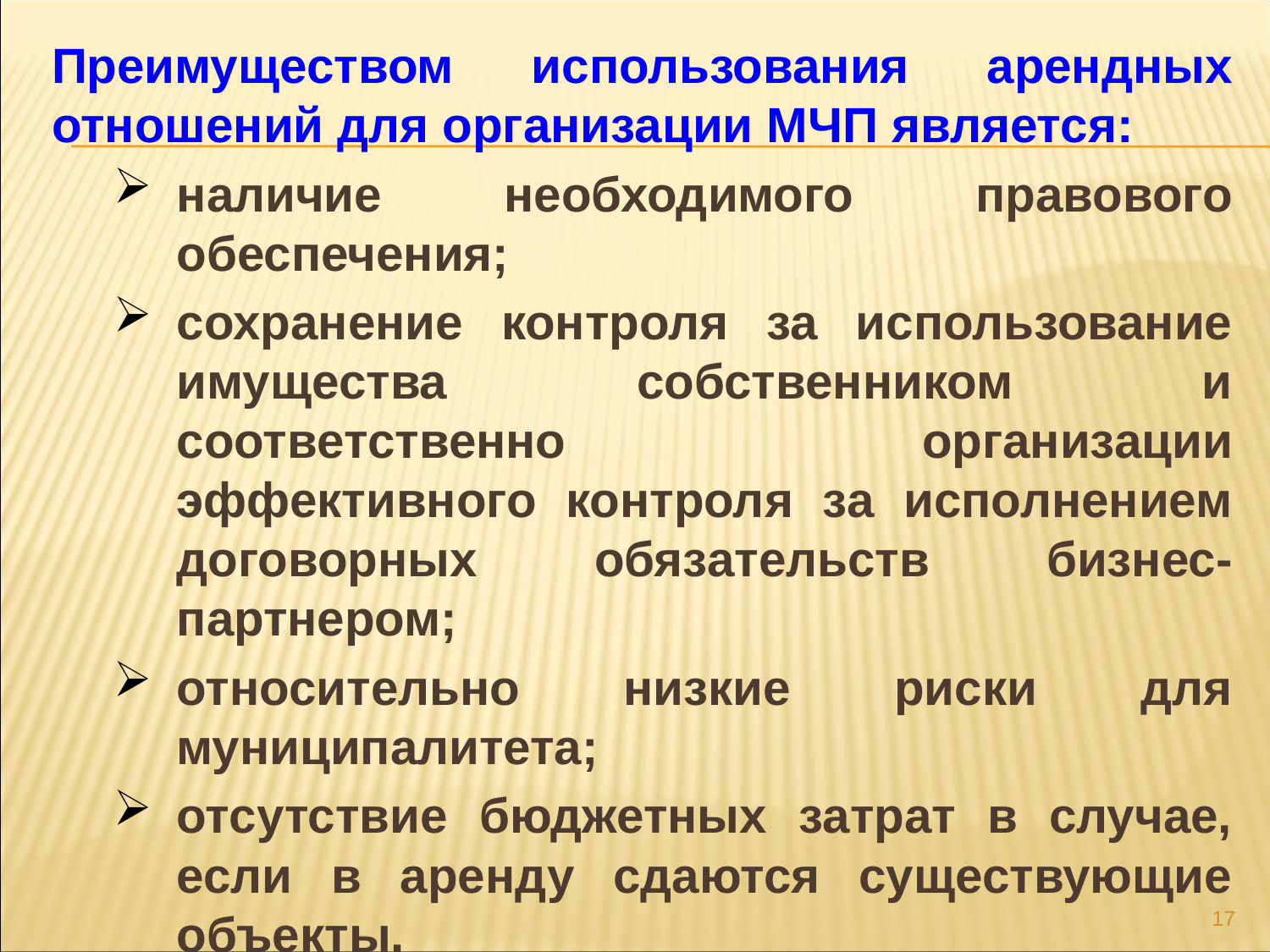

Преимуществом использования арендных отношений для организации МЧП является:
наличие необходимого правового обеспечения;
сохранение контроля за использование имущества собственником и соответственно организации эффективного контроля за исполнением договорных обязательств бизнес-партнером;
относительно низкие риски для муниципалитета;
отсутствие бюджетных затрат в случае, если в аренду сдаются существующие объекты.
	Арендным договором также могут предусматриваться инвестиции арендатора в арендуемое им имущество.
17